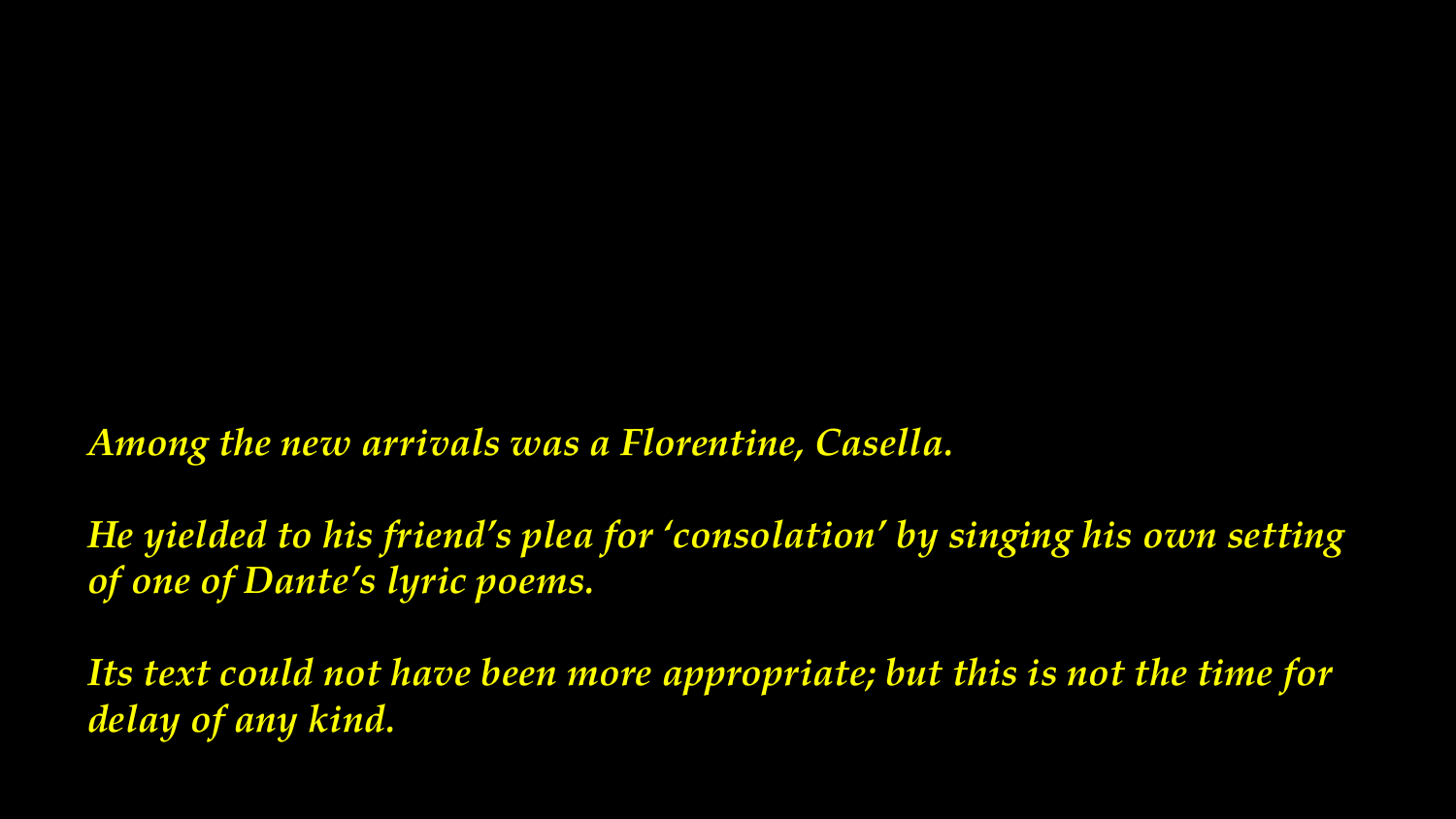

# Among the new arrivals was a Florentine, Casella. He yielded to his friend’s plea for ‘consolation’ by singing his own setting of one of Dante’s lyric poems. Its text could not have been more appropriate; but this is not the time for delay of any kind.